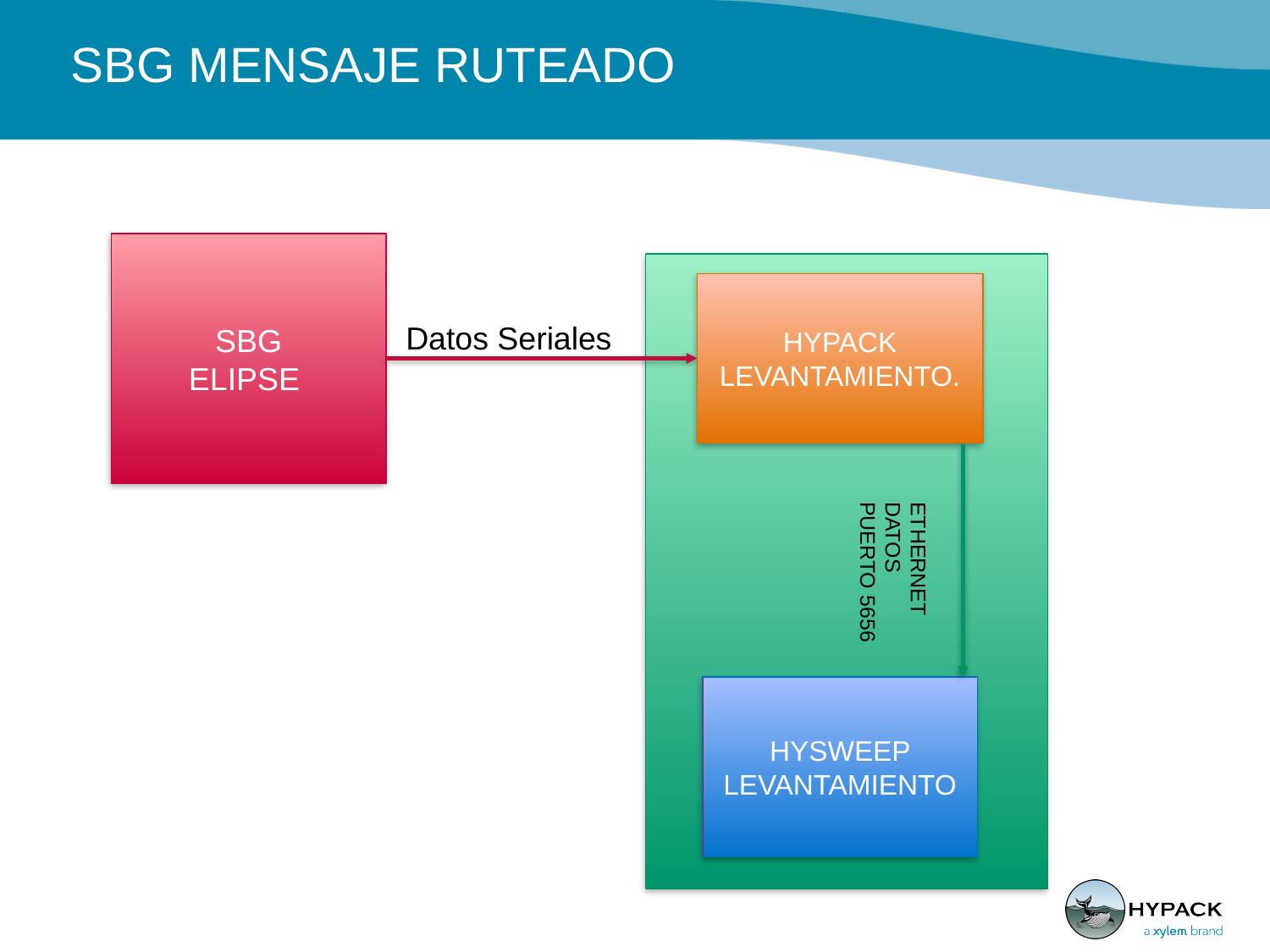

# SBG MENSAJE RUTEADO
SBG
ELIPSE

HYPACK LEVANTAMIENTO.
Datos Seriales
ETHERNET
DATOS
PUERTO 5656
HYSWEEP LEVANTAMIENTO